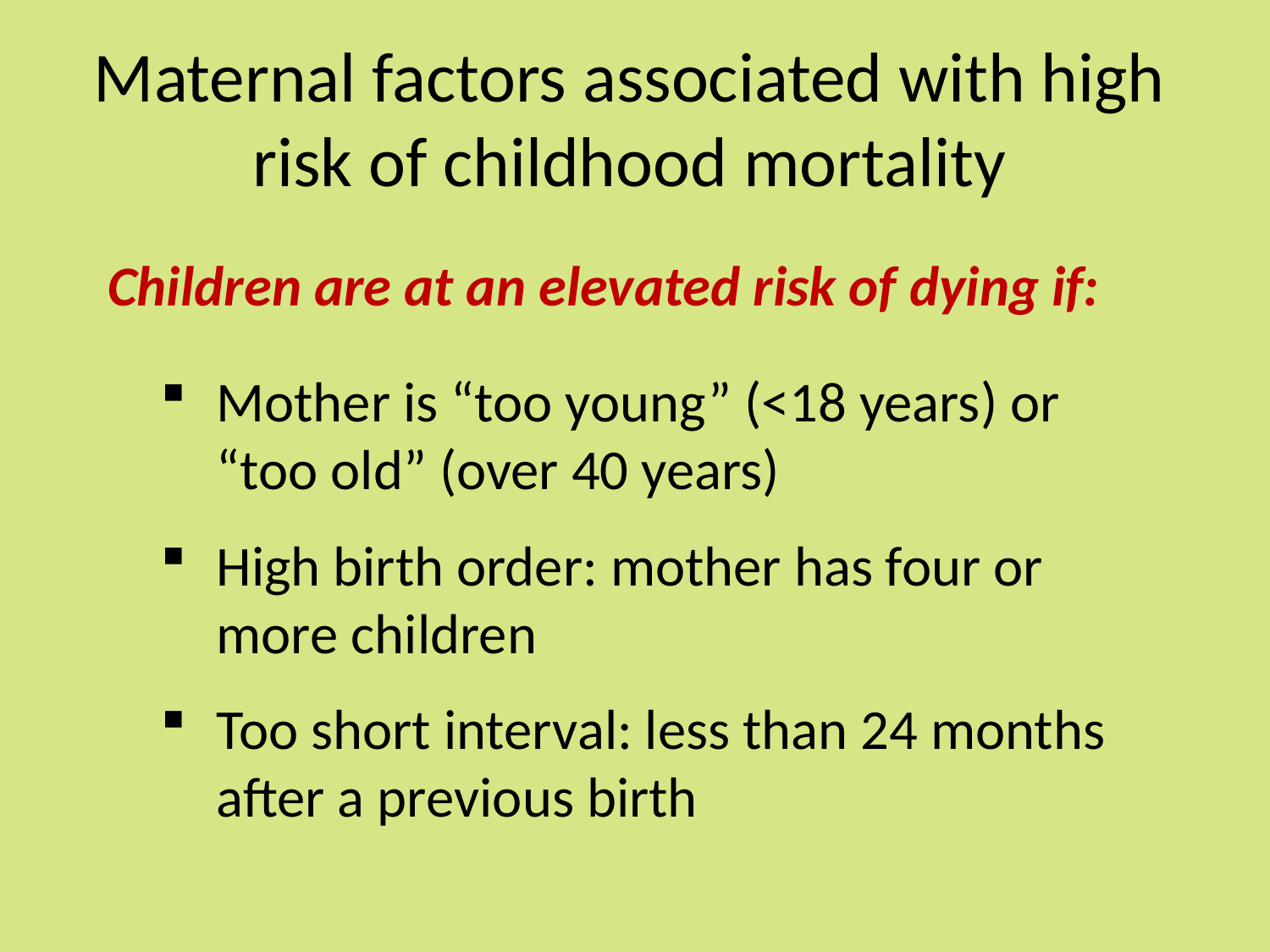

Maternal factors associated with high risk of childhood mortality
Children are at an elevated risk of dying if:
Mother is “too young” (<18 years) or “too old” (over 40 years)
High birth order: mother has four or more children
Too short interval: less than 24 months after a previous birth